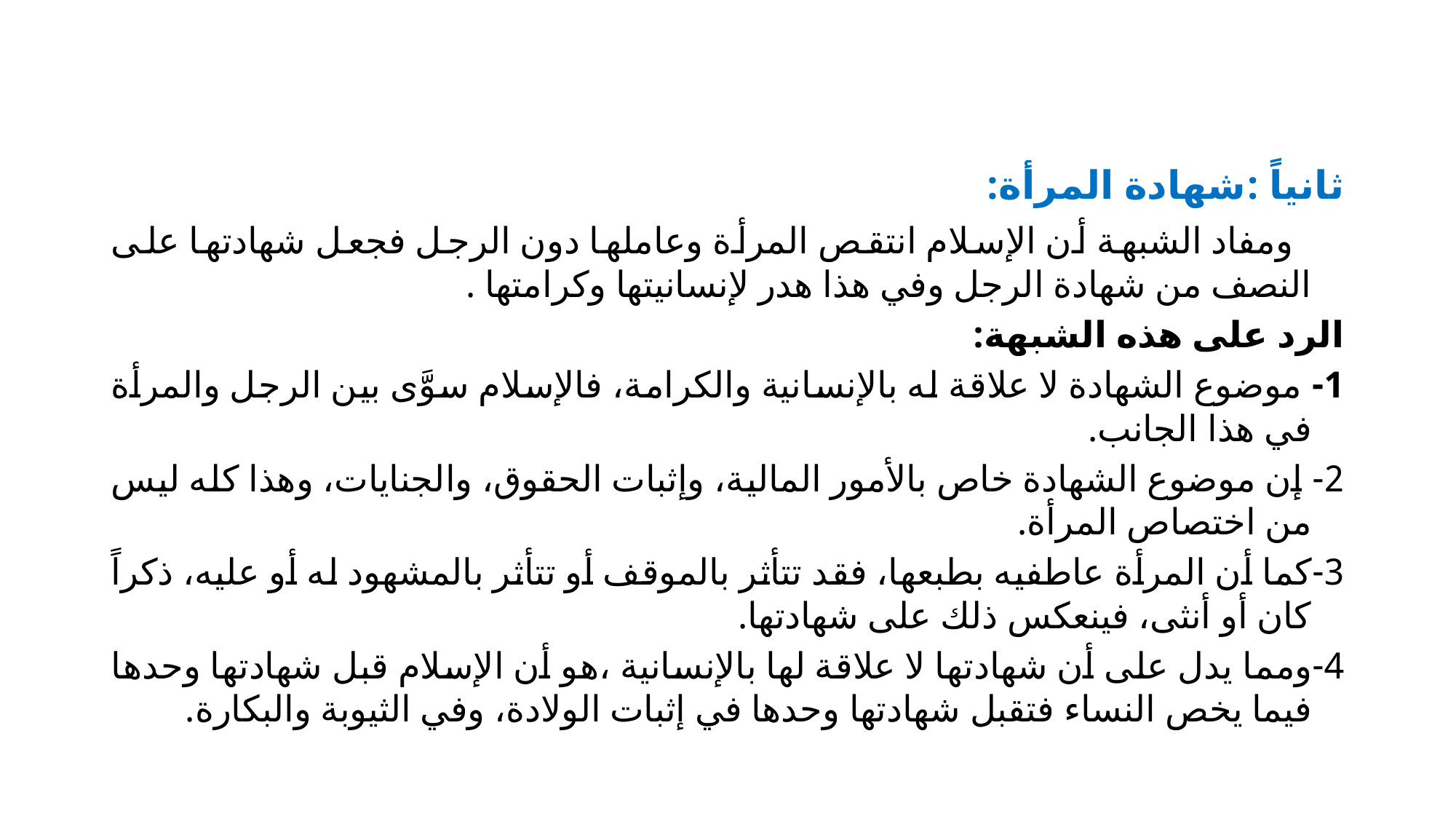

#
ثانياً :شهادة المرأة:
     ومفاد الشبهة أن الإسلام انتقص المرأة وعاملها دون الرجل فجعل شهادتها على النصف من شهادة الرجل وفي هذا هدر لإنسانيتها وكرامتها .
الرد على هذه الشبهة:
1- موضوع الشهادة لا علاقة له بالإنسانية والكرامة، فالإسلام سوَّى بين الرجل والمرأة في هذا الجانب.
2- إن موضوع الشهادة خاص بالأمور المالية، وإثبات الحقوق، والجنايات، وهذا كله ليس من اختصاص المرأة.
3-كما أن المرأة عاطفيه بطبعها، فقد تتأثر بالموقف أو تتأثر بالمشهود له أو عليه، ذكراً كان أو أنثى، فينعكس ذلك على شهادتها.
4-ومما يدل على أن شهادتها لا علاقة لها بالإنسانية ،هو أن الإسلام قبل شهادتها وحدها فيما يخص النساء فتقبل شهادتها وحدها في إثبات الولادة، وفي الثيوبة والبكارة.